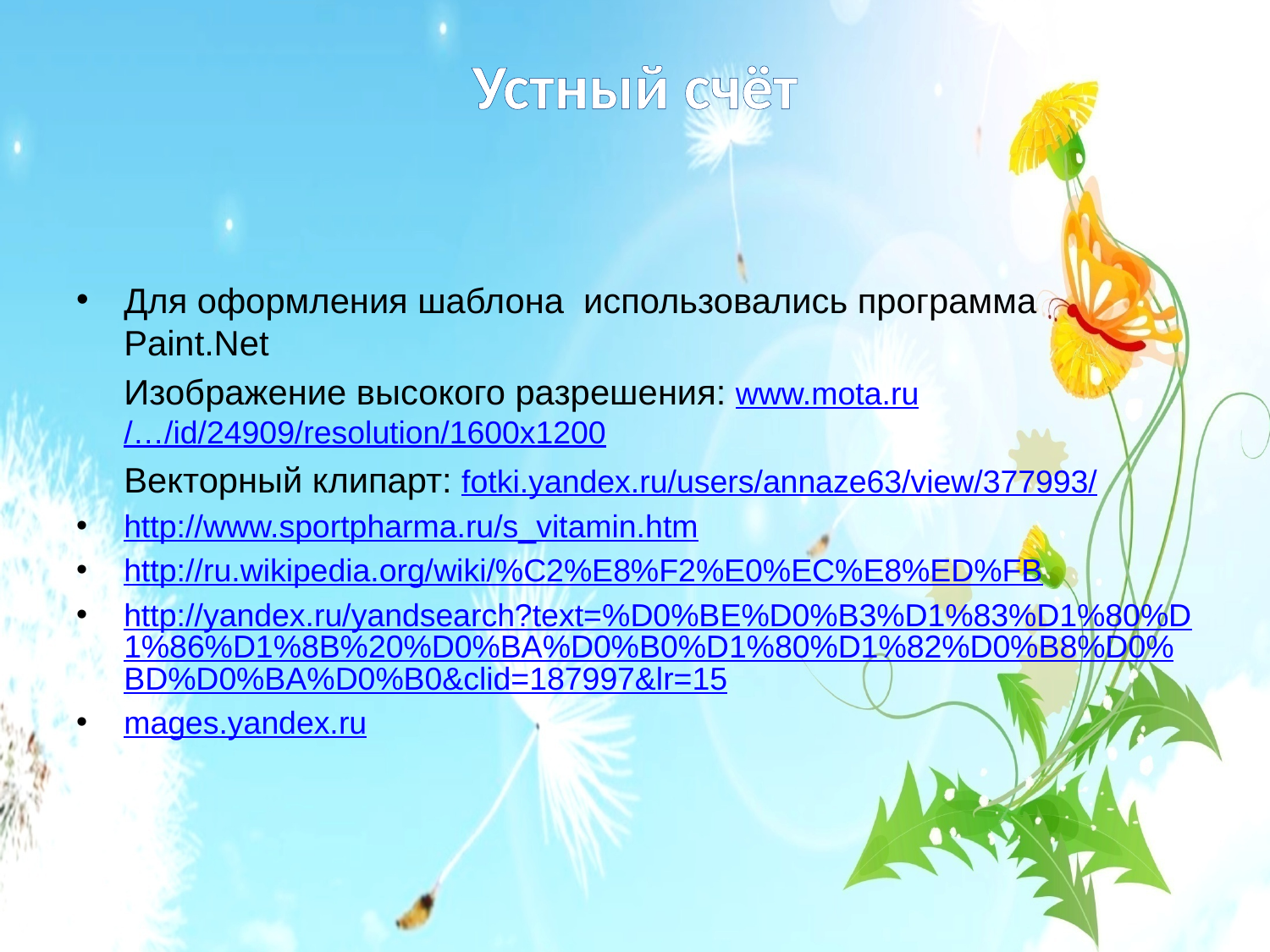

# Устный счёт

Для оформления шаблона  использовались программа  Paint.Net
	Изображение высокого разрешения: www.mota.ru/…/id/24909/resolution/1600x1200
	Векторный клипарт: fotki.yandex.ru/users/annaze63/view/377993/
http://www.sportpharma.ru/s_vitamin.htm
http://ru.wikipedia.org/wiki/%C2%E8%F2%E0%EC%E8%ED%FB
http://yandex.ru/yandsearch?text=%D0%BE%D0%B3%D1%83%D1%80%D1%86%D1%8B%20%D0%BA%D0%B0%D1%80%D1%82%D0%B8%D0%BD%D0%BA%D0%B0&clid=187997&lr=15
mages.yandex.ru